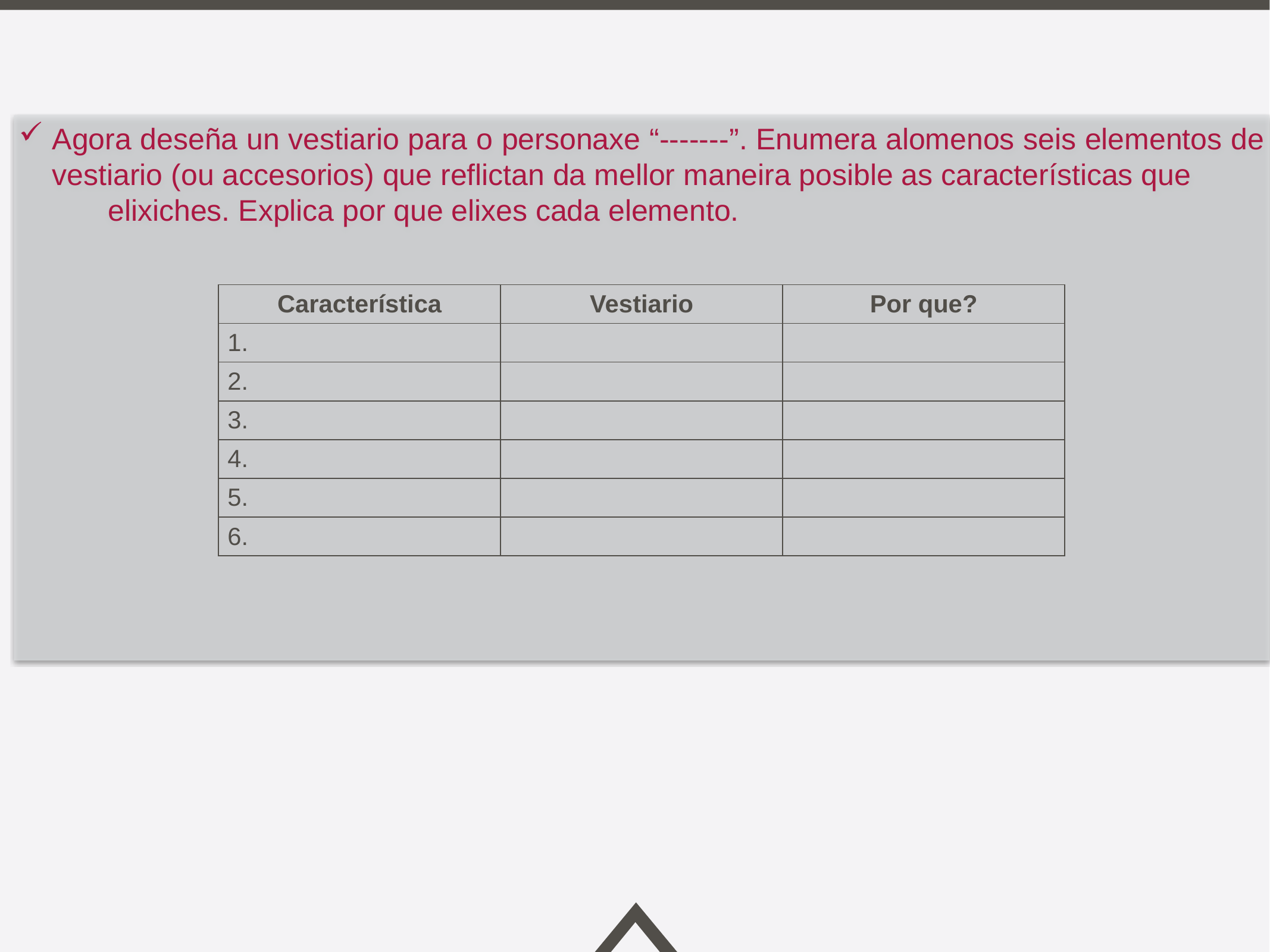

Agora deseña un vestiario para o personaxe “-------”. Enumera alomenos seis elementos de vestiario (ou accesorios) que reflictan da mellor maneira posible as características que
	elixiches. Explica por que elixes cada elemento.

| Característica | Vestiario | Por que? |
| --- | --- | --- |
| 1. |  |  |
| 2. |  |  |
| 3. |  |  |
| 4. |  |  |
| 5. |  |  |
| 6. |  |  |